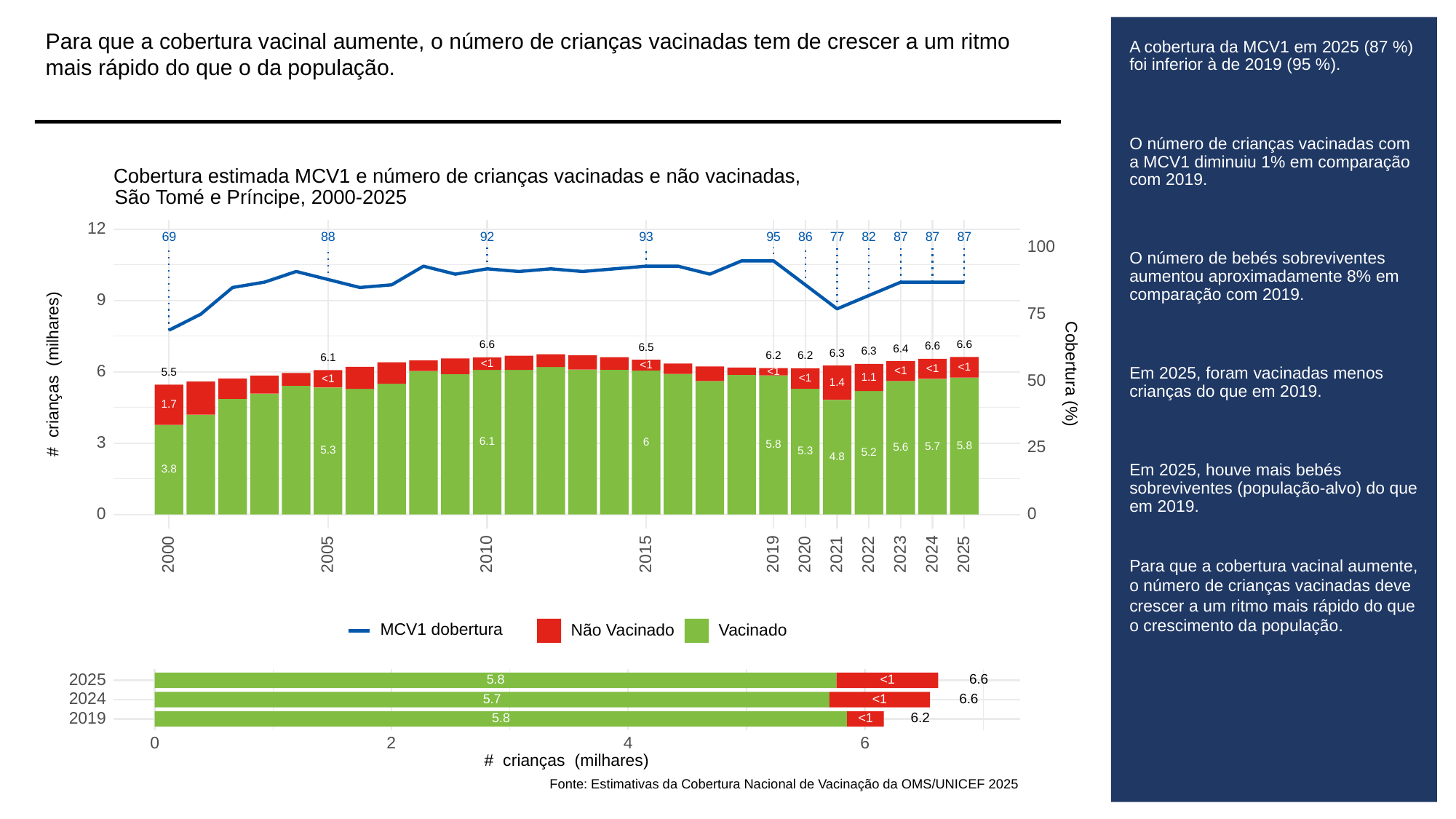

Para que a cobertura vacinal aumente, o número de crianças vacinadas tem de crescer a um ritmo mais rápido do que o da população.
# A cobertura da MCV1 em 2025 (87 %) foi inferior à de 2019 (95 %).

O número de crianças vacinadas com a MCV1 diminuiu 1% em comparação com 2019.

O número de bebés sobreviventes aumentou aproximadamente 8% em comparação com 2019.

Em 2025, foram vacinadas menos crianças do que em 2019.

Em 2025, houve mais bebés sobreviventes (população-alvo) do que em 2019.

Para que a cobertura vacinal aumente, o número de crianças vacinadas deve crescer a um ritmo mais rápido do que o crescimento da população.

Cobertura estimada MCV1 e número de crianças vacinadas e não vacinadas,
São Tomé e Príncipe, 2000-2025

12

93
69
88
92
95
86
82
87
87
87
77
100

9

75

6.6
6.6
6.6
6.5
6.4
6.3
6.3
6.2
6.2
6.1

<1

<1

<1

<1
6

#  crianças  (milhares)
Cobertura (%)

<1

<1

5.5

1.1

<1
50
<1

1.4

1.7

3
6.1
6
5.8
25
5.8
5.7

5.6
5.3
5.3
5.2
4.8
3.8

0
0

2023
2000
2005
2010
2015
2019
2020
2021
2022
2024
2025

MCV1 dobertura
Não Vacinado
Vacinado

2025
6.6
5.8
<1

2024
6.6
5.7
<1

2019
6.2
5.8
<1

0
6
2
4
#  crianças  (milhares)
Fonte: Estimativas da Cobertura Nacional de Vacinação da OMS/UNICEF 2025